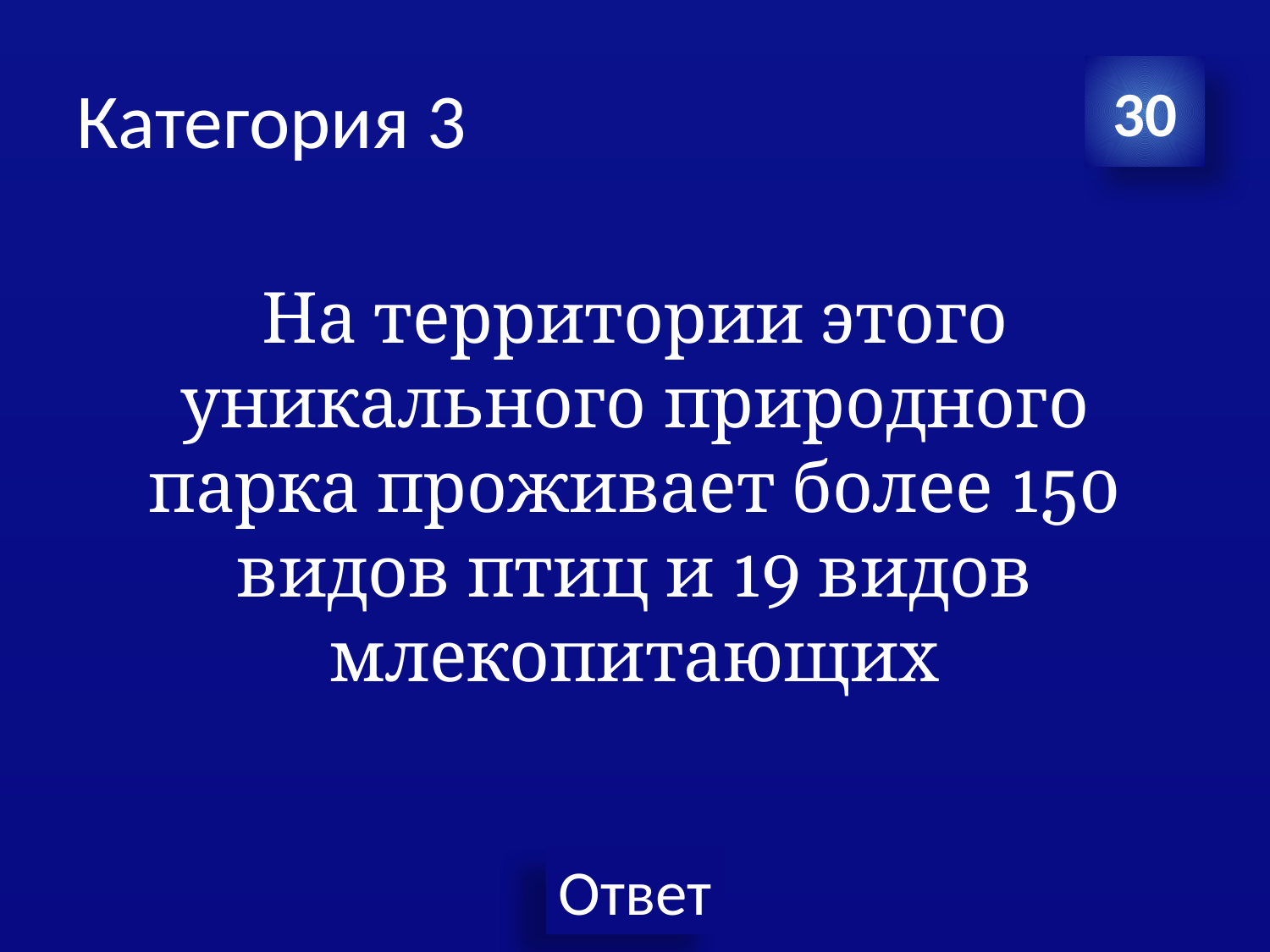

# Категория 3
30
На территории этого уникального природного парка проживает более 150 видов птиц и 19 видов млекопитающих